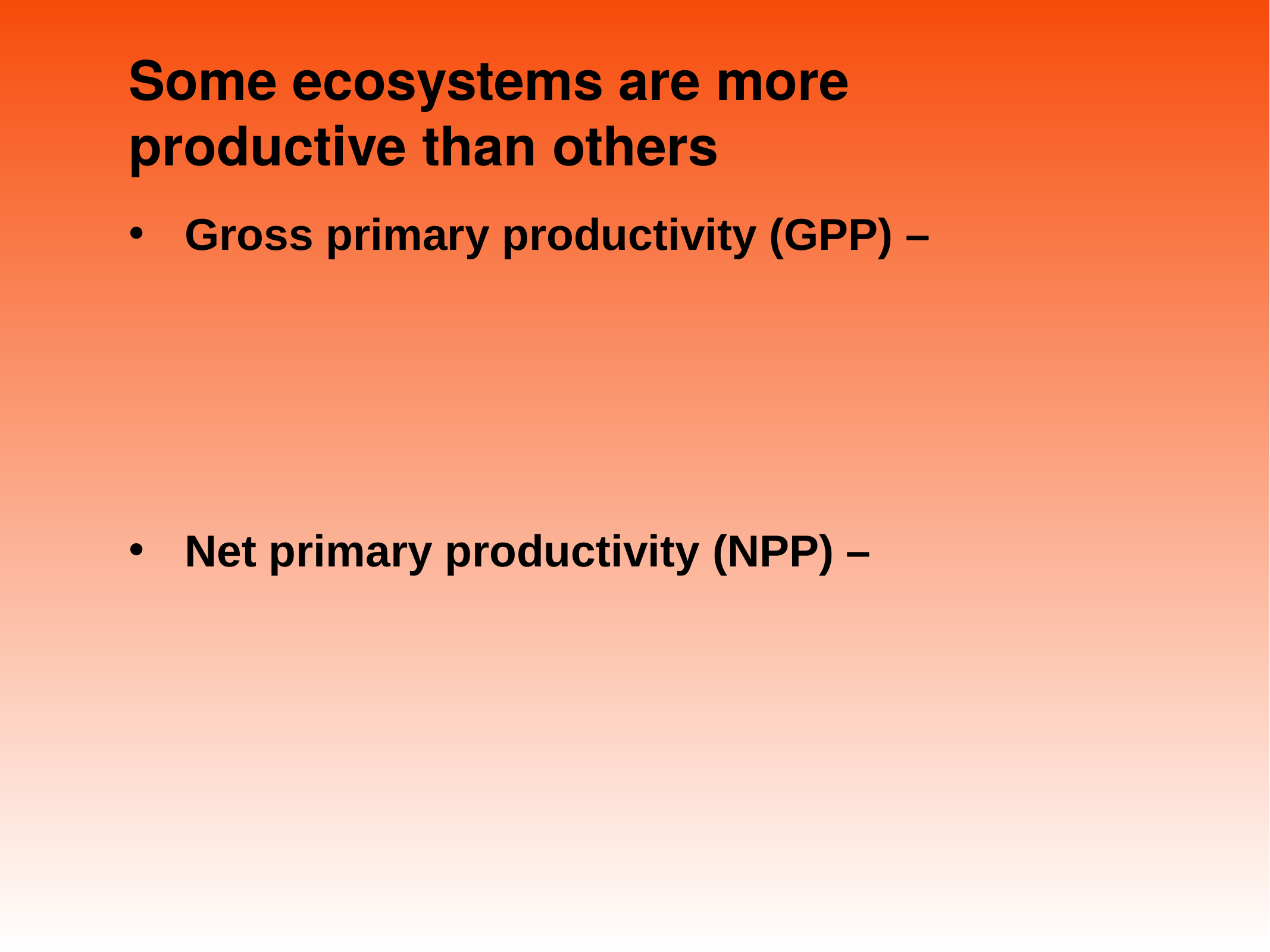

# Some ecosystems are more productive than others
Gross primary productivity (GPP) –

Net primary productivity (NPP) –